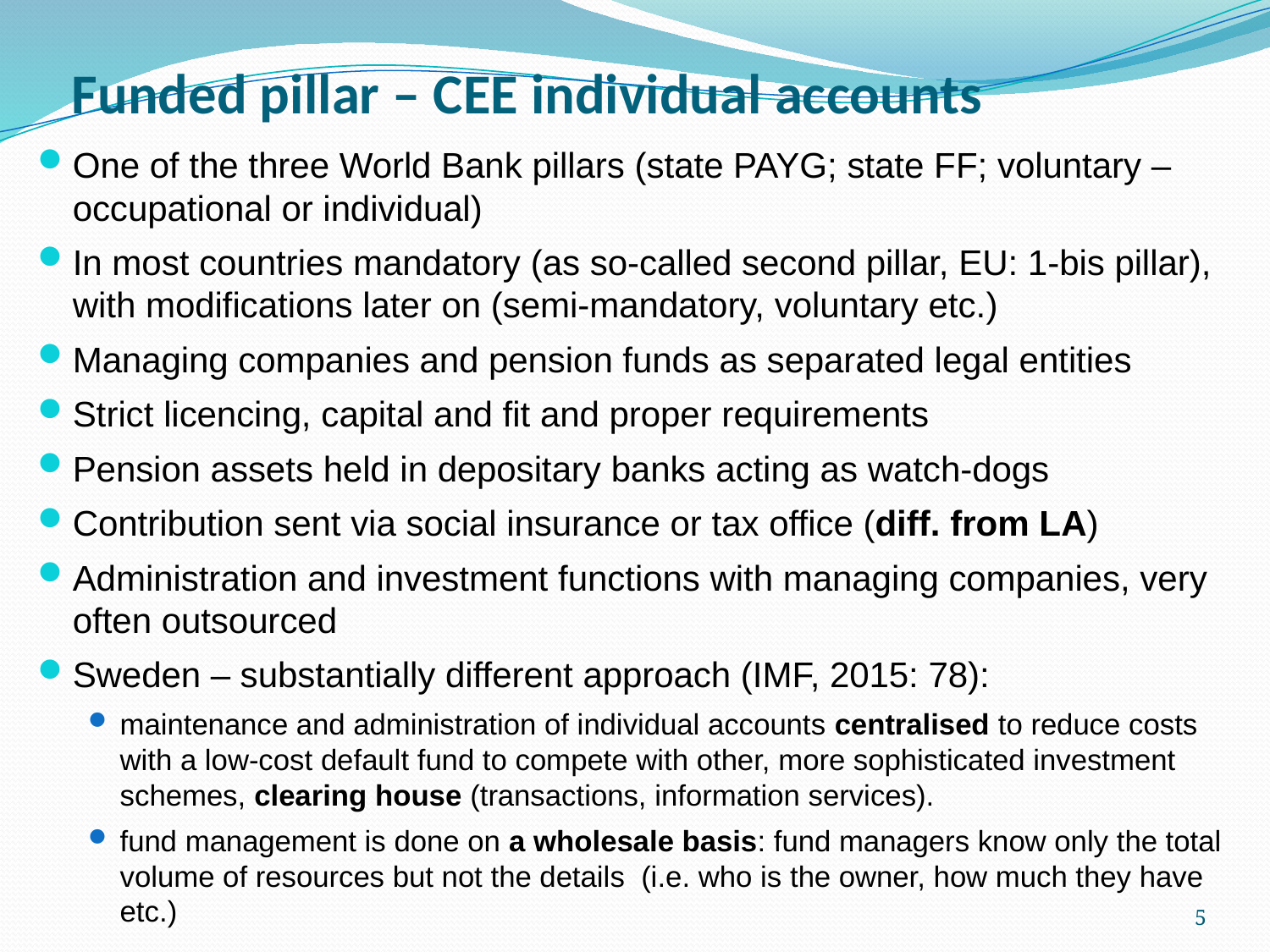

# Funded pillar – CEE individual accounts
One of the three World Bank pillars (state PAYG; state FF; voluntary – occupational or individual)
In most countries mandatory (as so-called second pillar, EU: 1-bis pillar), with modifications later on (semi-mandatory, voluntary etc.)
Managing companies and pension funds as separated legal entities
Strict licencing, capital and fit and proper requirements
Pension assets held in depositary banks acting as watch-dogs
Contribution sent via social insurance or tax office (diff. from LA)
Administration and investment functions with managing companies, very often outsourced
Sweden – substantially different approach (IMF, 2015: 78):
maintenance and administration of individual accounts centralised to reduce costs with a low-cost default fund to compete with other, more sophisticated investment schemes, clearing house (transactions, information services).
fund management is done on a wholesale basis: fund managers know only the total volume of resources but not the details  (i.e. who is the owner, how much they have etc.)
5